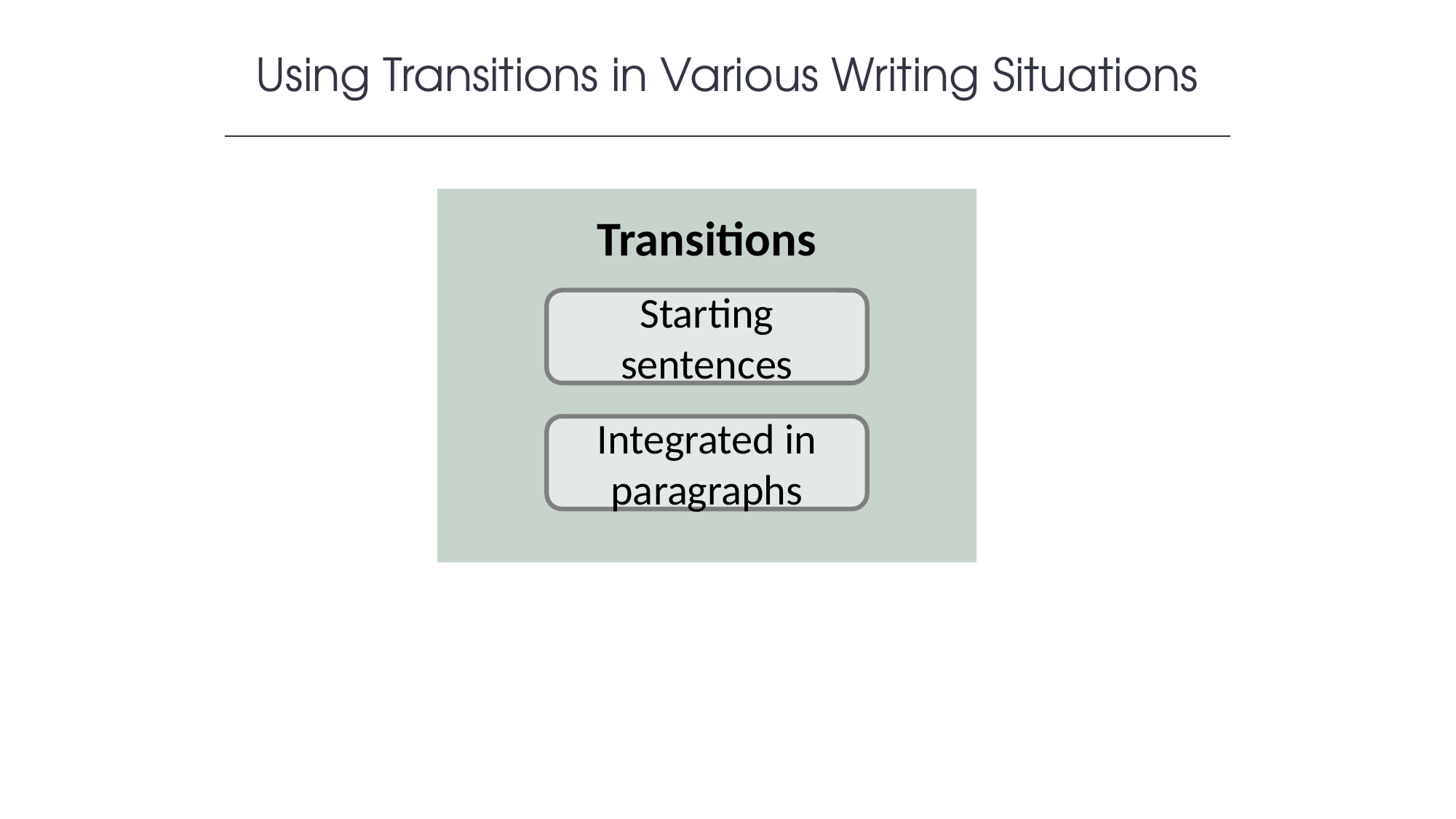

Using Transitions in Various Writing Situations
HAWKES LEARNING

Transitions
Starting sentences
Integrated in paragraphs